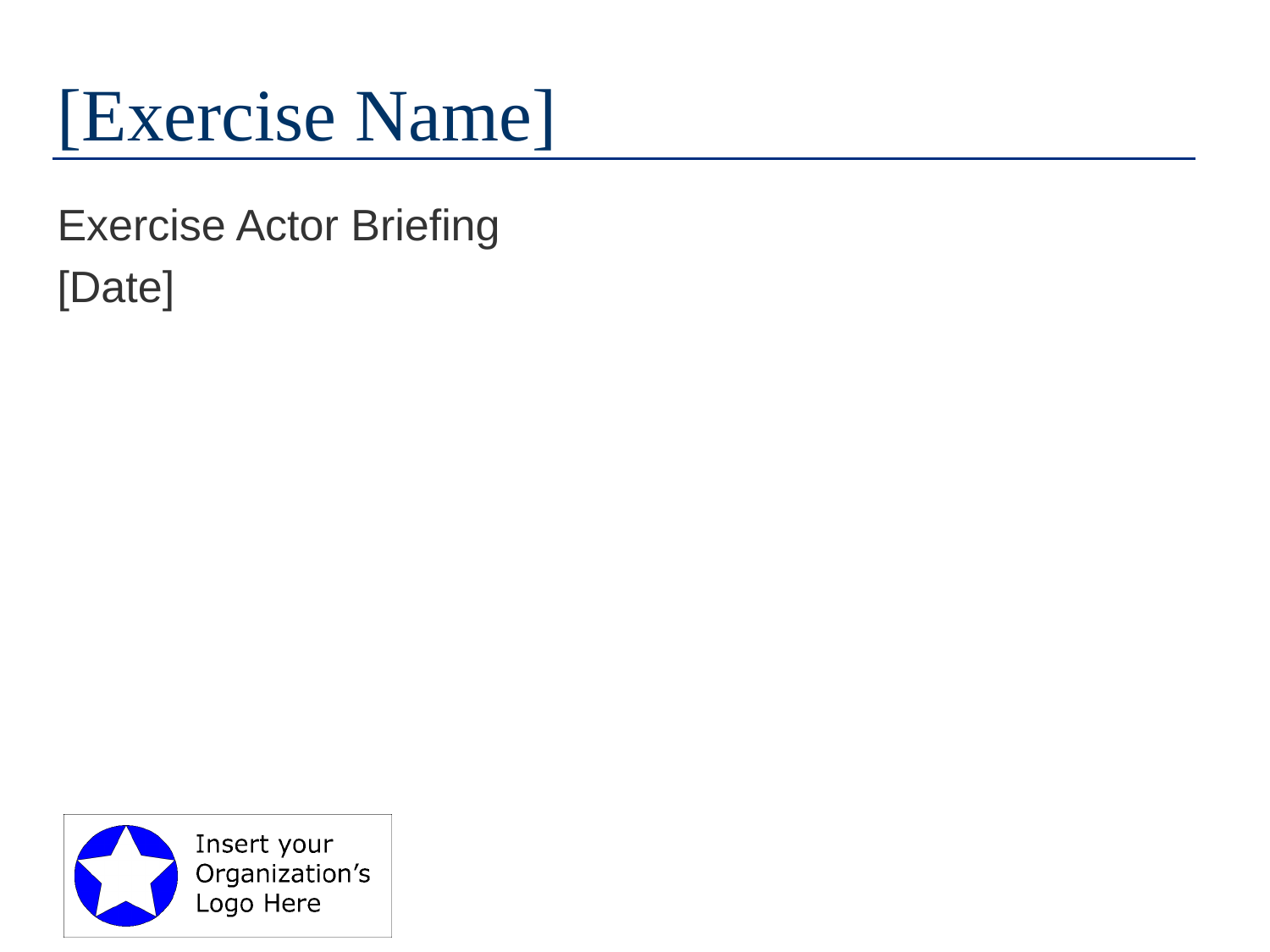

# [Exercise Name]
Exercise Actor Briefing
[Date]